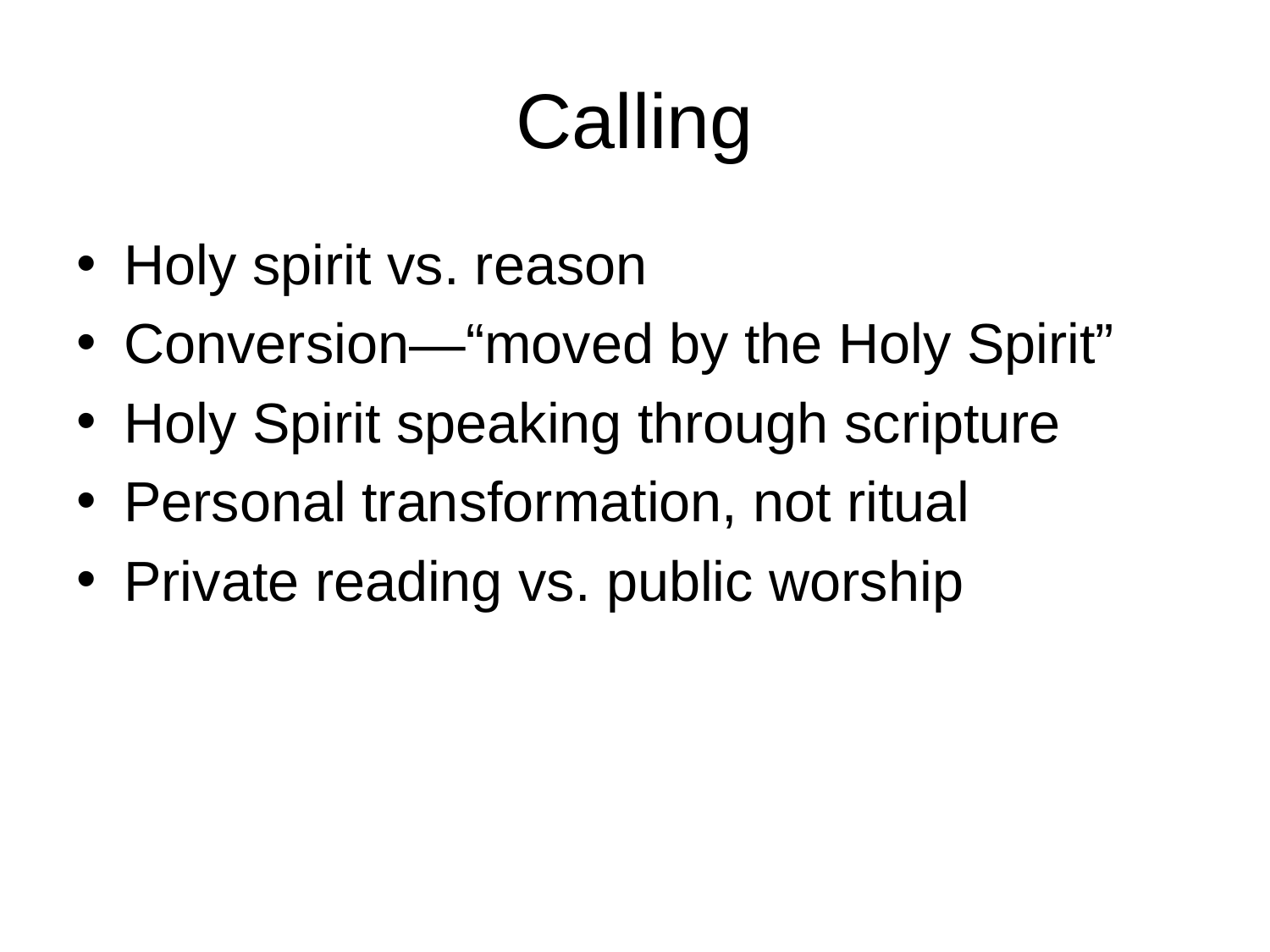

# Calling
Holy spirit vs. reason
Conversion—“moved by the Holy Spirit”
Holy Spirit speaking through scripture
Personal transformation, not ritual
Private reading vs. public worship